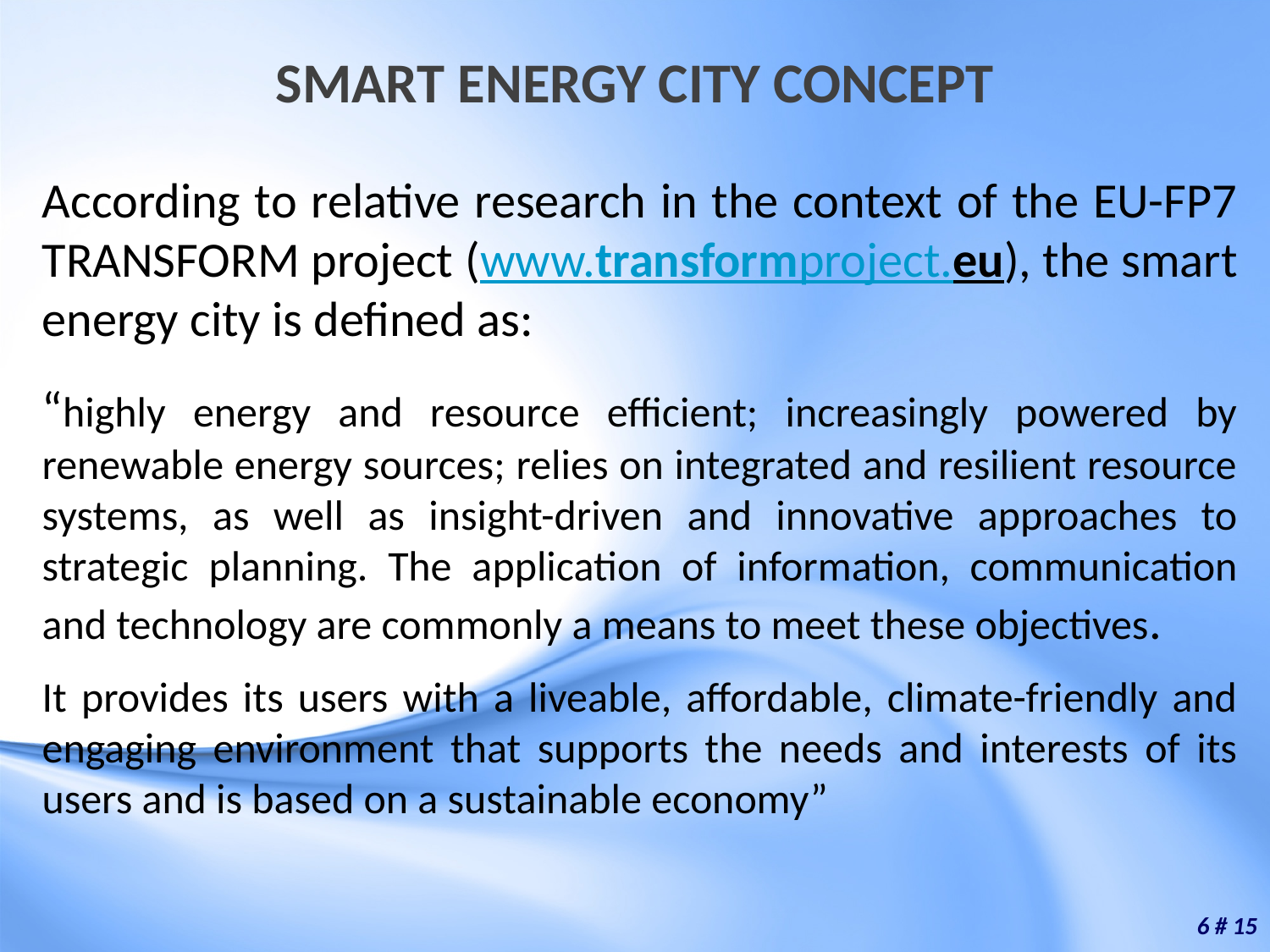

# SMART ENERGY CITY CONCEPT
According to relative research in the context of the EU-FP7 TRANSFORM project (www.transformproject.eu), the smart energy city is defined as:
“highly energy and resource efficient; increasingly powered by renewable energy sources; relies on integrated and resilient resource systems, as well as insight-driven and innovative approaches to strategic planning. The application of information, communication and technology are commonly a means to meet these objectives.
It provides its users with a liveable, affordable, climate-friendly and engaging environment that supports the needs and interests of its users and is based on a sustainable economy”
6 # 15